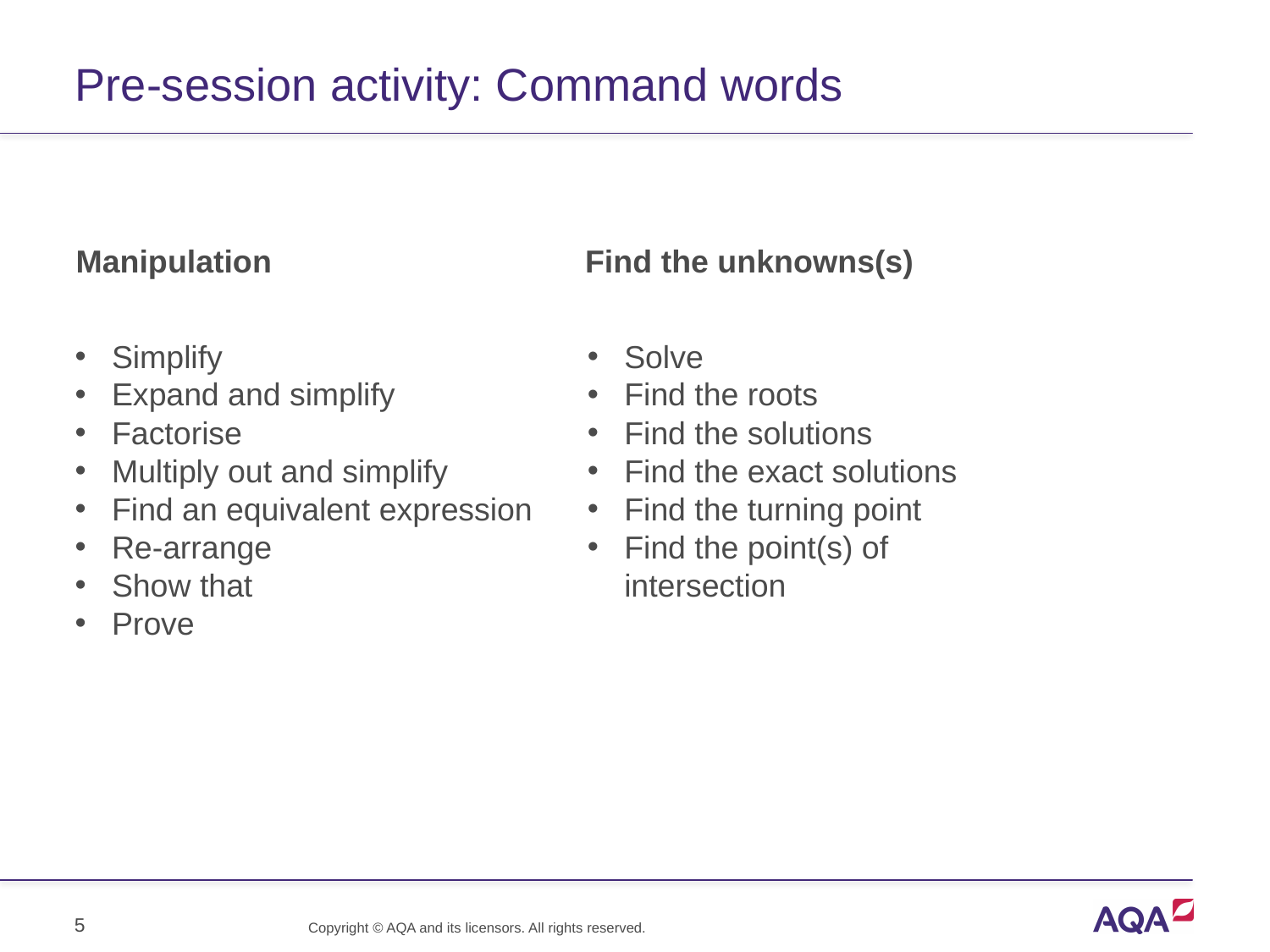

# Pre-session activity: Command words
Manipulation
Find the unknowns(s)
Simplify
Expand and simplify
Factorise
Multiply out and simplify
Find an equivalent expression
Re-arrange
Show that
Prove
Solve
Find the roots
Find the solutions
Find the exact solutions
Find the turning point
Find the point(s) of intersection
5
Copyright © AQA and its licensors. All rights reserved.